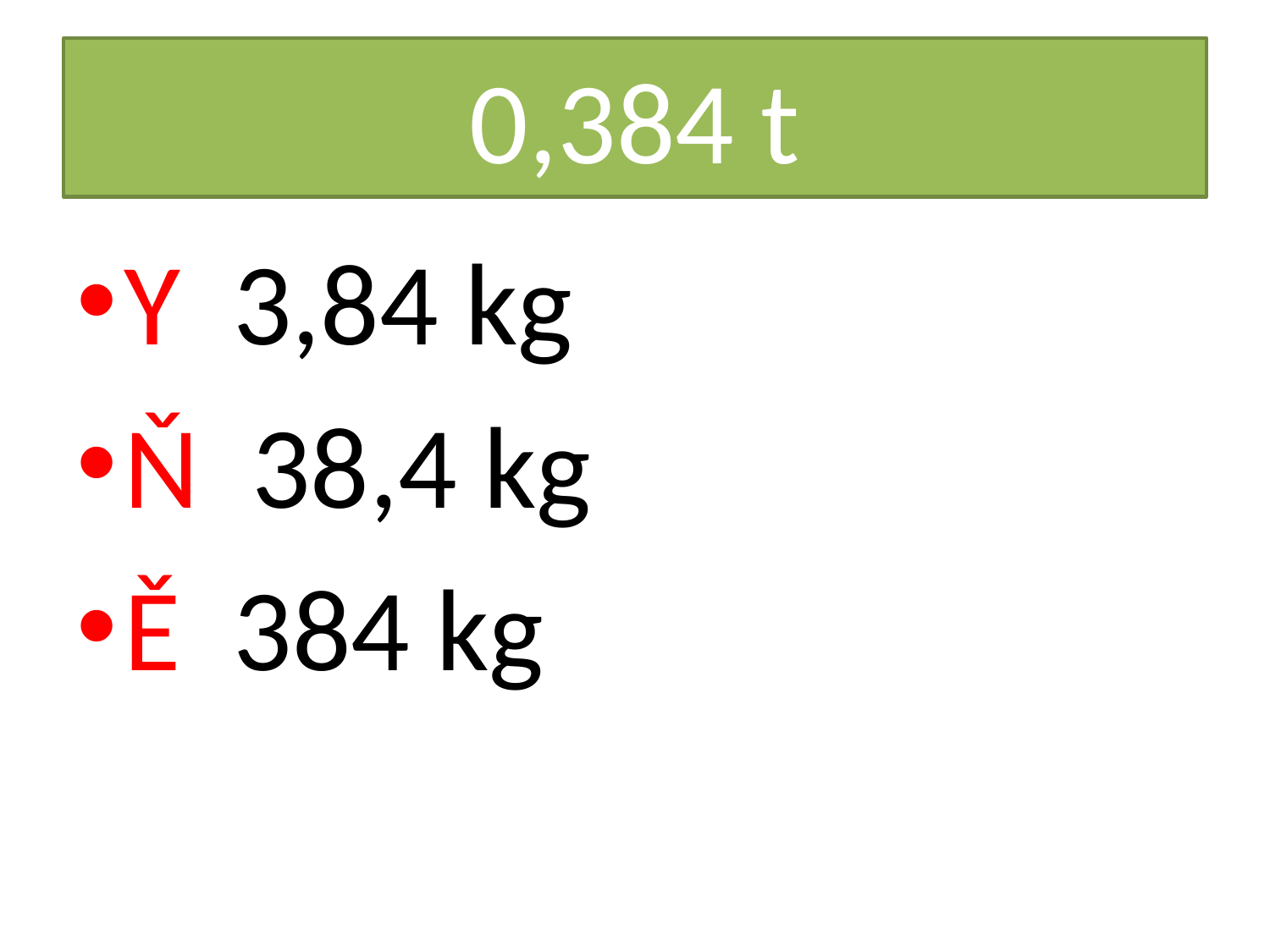

# 0,384 t
Y  3,84 kg
Ň  38,4 kg
Ě  384 kg